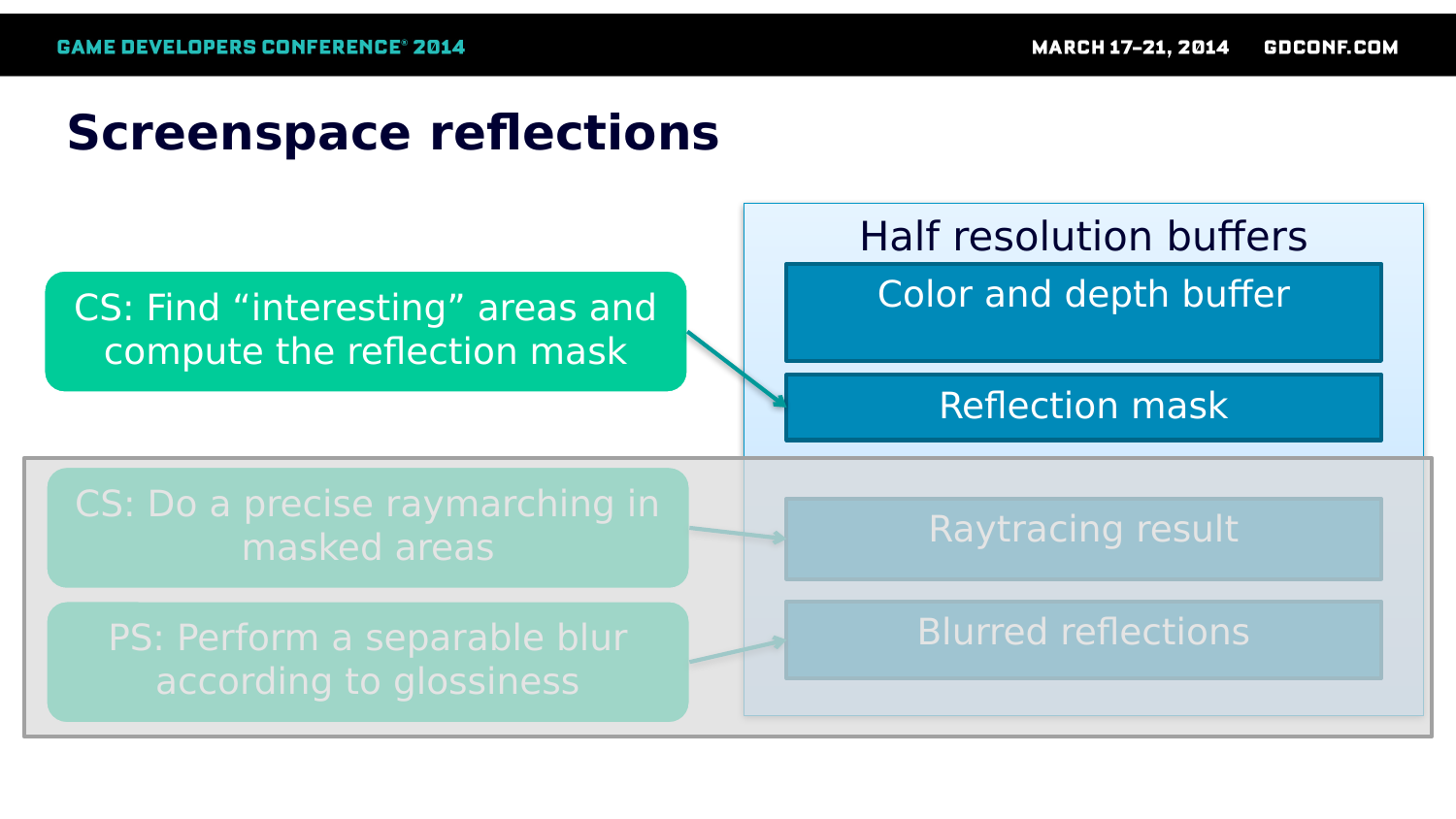

Screenspace reflections
Half resolution buffers
Color and depth buffer
CS: Find “interesting” areas and compute the reflection mask
Reflection mask

CS: Do a precise raymarching in masked areas
Raytracing result
PS: Perform a separable blur according to glossiness
Blurred reflections